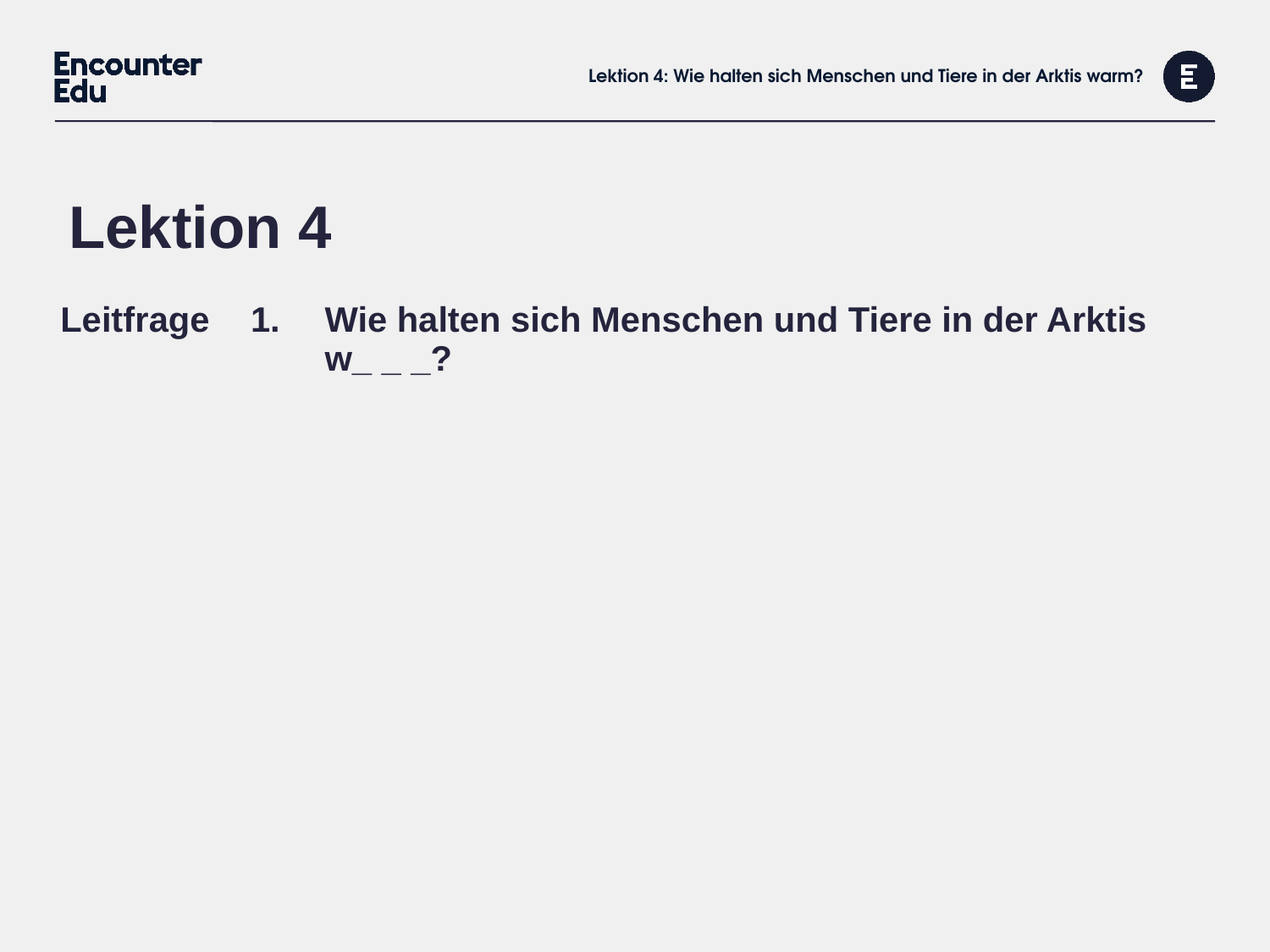

# Lektion 4: Wie halten sich Menschen und Tiere in der Arktis warm?
Lektion 4
| Leitfrage | Wie halten sich Menschen und Tiere in der Arktis w\_ \_ \_? |
| --- | --- |